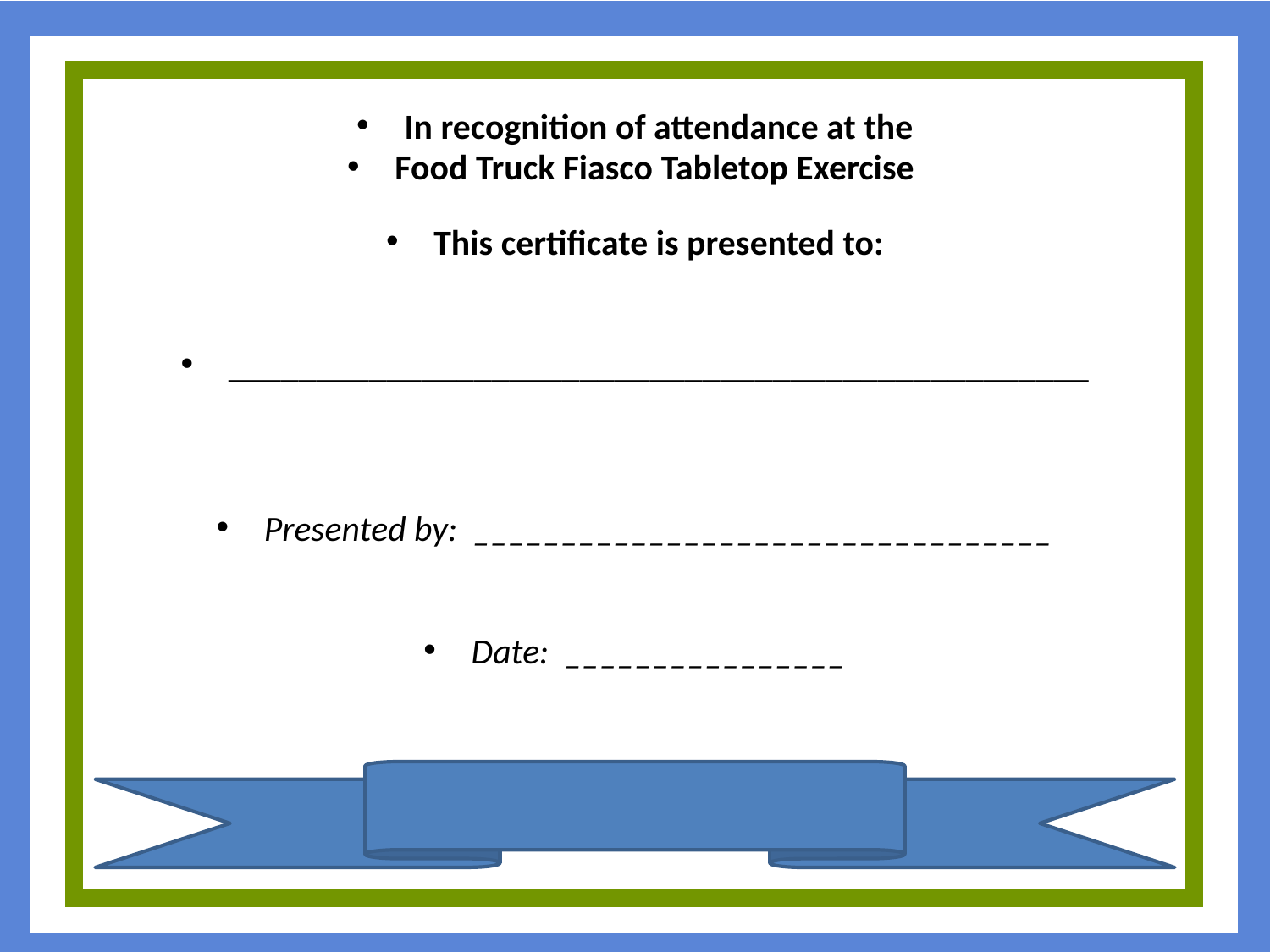

In recognition of attendance at the
Food Truck Fiasco Tabletop Exercise
This certificate is presented to:

_________________________________________________

Presented by:  _________________________________

Date:  ________________